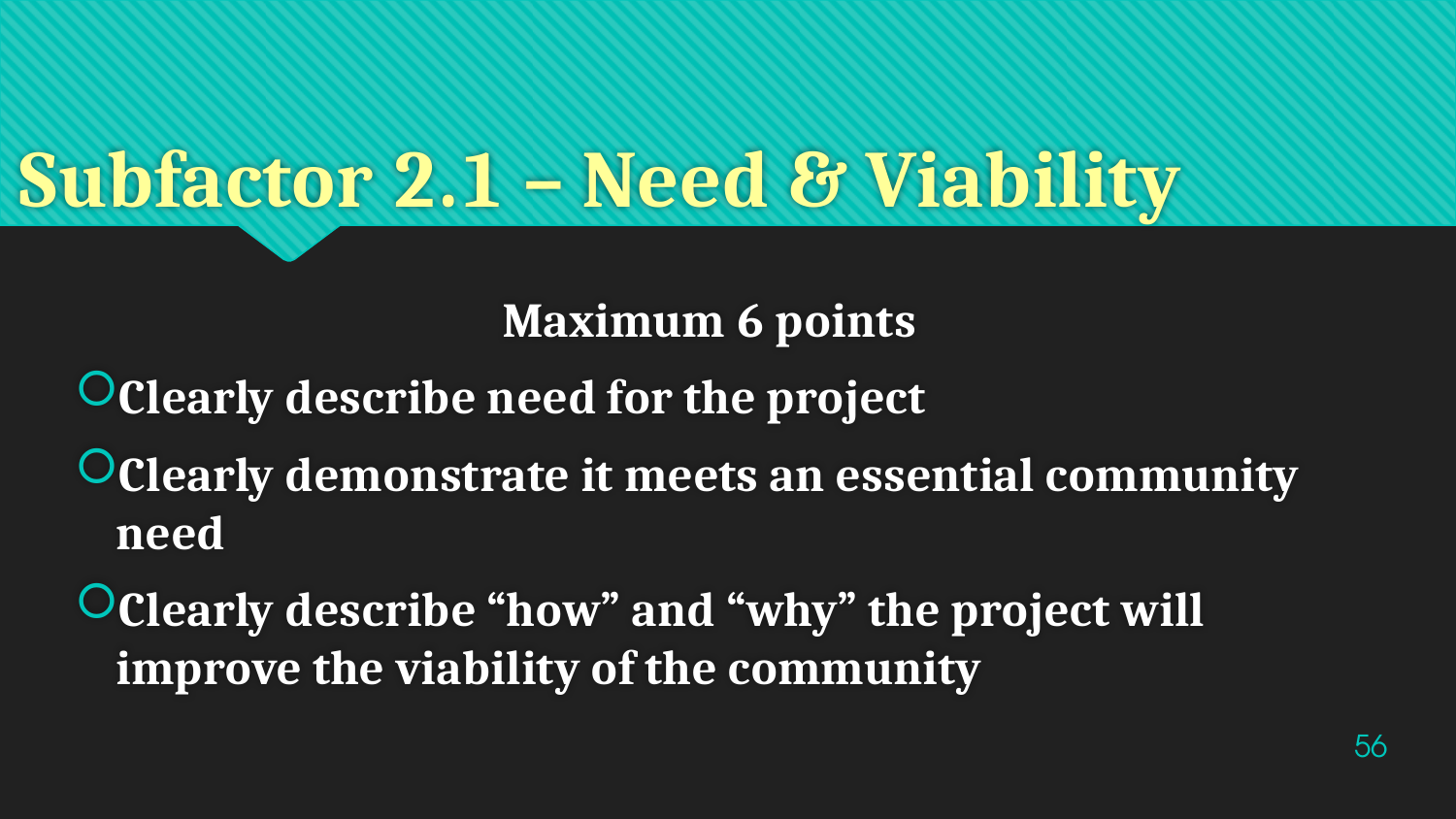

# Subfactor 2.1 – Need & Viability
Maximum 6 points
Clearly describe need for the project
Clearly demonstrate it meets an essential community need
Clearly describe “how” and “why” the project will improve the viability of the community

56